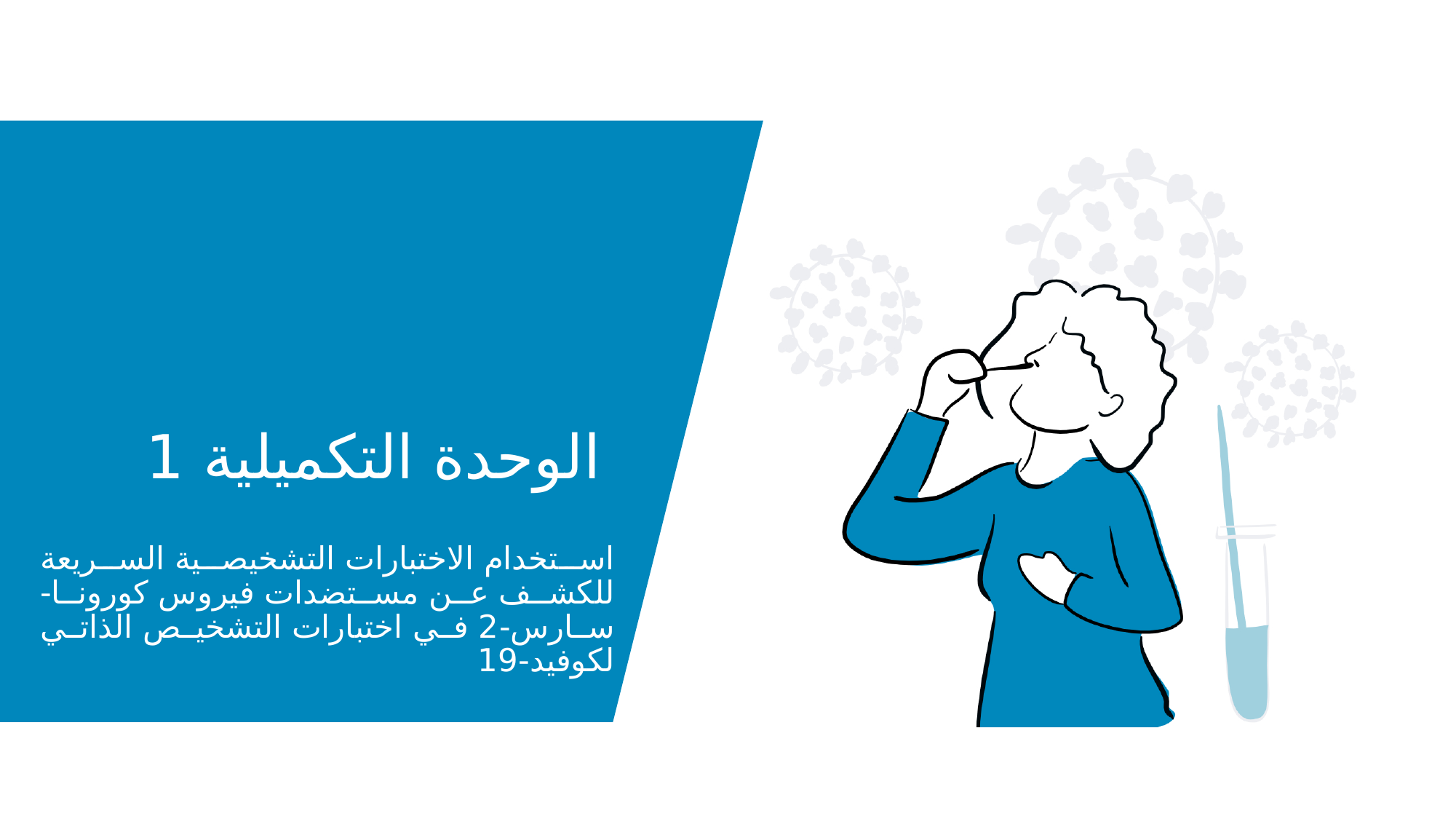

# الوحدة التكميلية 1
استخدام الاختبارات التشخيصية السريعة للكشف عن مستضدات فيروس كورونا-سارس-2 في اختبارات التشخيص الذاتي لكوفيد-19